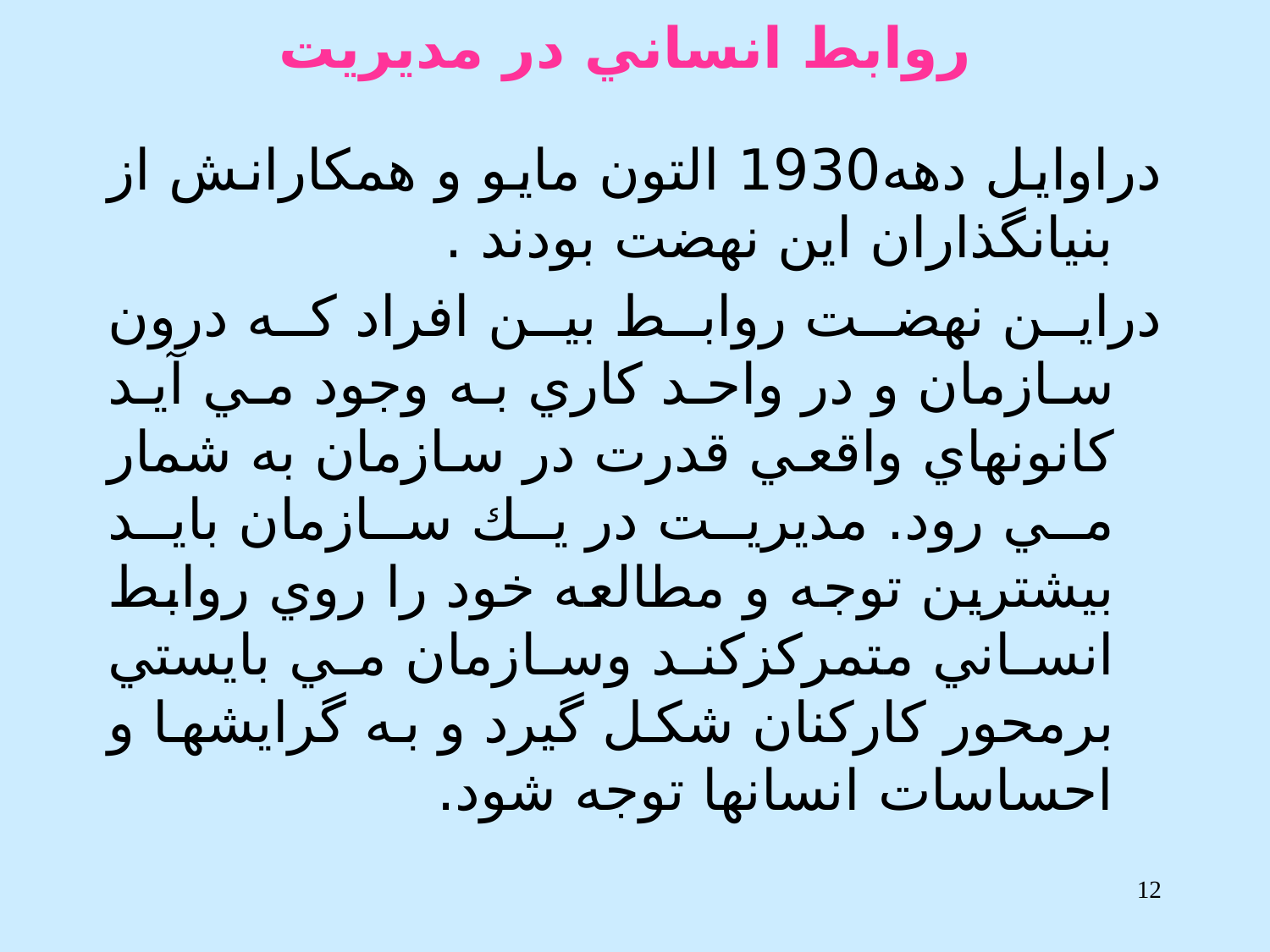

# روابط انساني در مديريت
دراوايل دهه1930 التون مايو و همكارانش از بنيانگذاران اين نهضت بودند .
دراين نهضت روابط بين افراد كه درون سازمان و در واحد كاري به وجود مي آيد كانونهاي واقعي قدرت در سازمان به شمار مي رود. مديريت در يك سازمان بايد بيشترين توجه و مطالعه خود را روي روابط انساني متمركزكند وسازمان مي بايستي برمحور كاركنان شكل گيرد و به گرايشها و احساسات انسانها توجه شود.
12